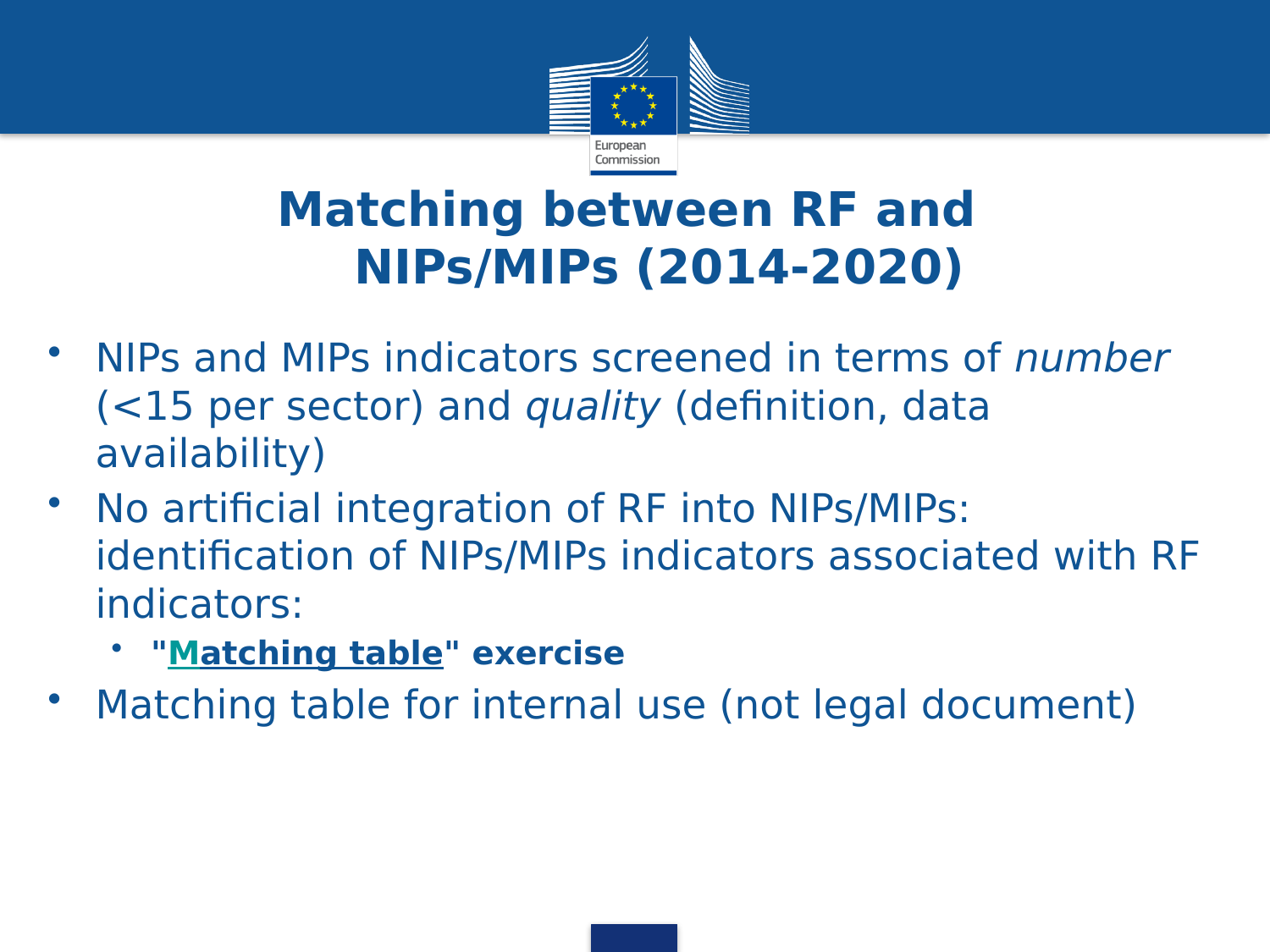

# Matching between RF and NIPs/MIPs (2014-2020)
NIPs and MIPs indicators screened in terms of number (<15 per sector) and quality (definition, data availability)
No artificial integration of RF into NIPs/MIPs: identification of NIPs/MIPs indicators associated with RF indicators:
"Matching table" exercise
Matching table for internal use (not legal document)